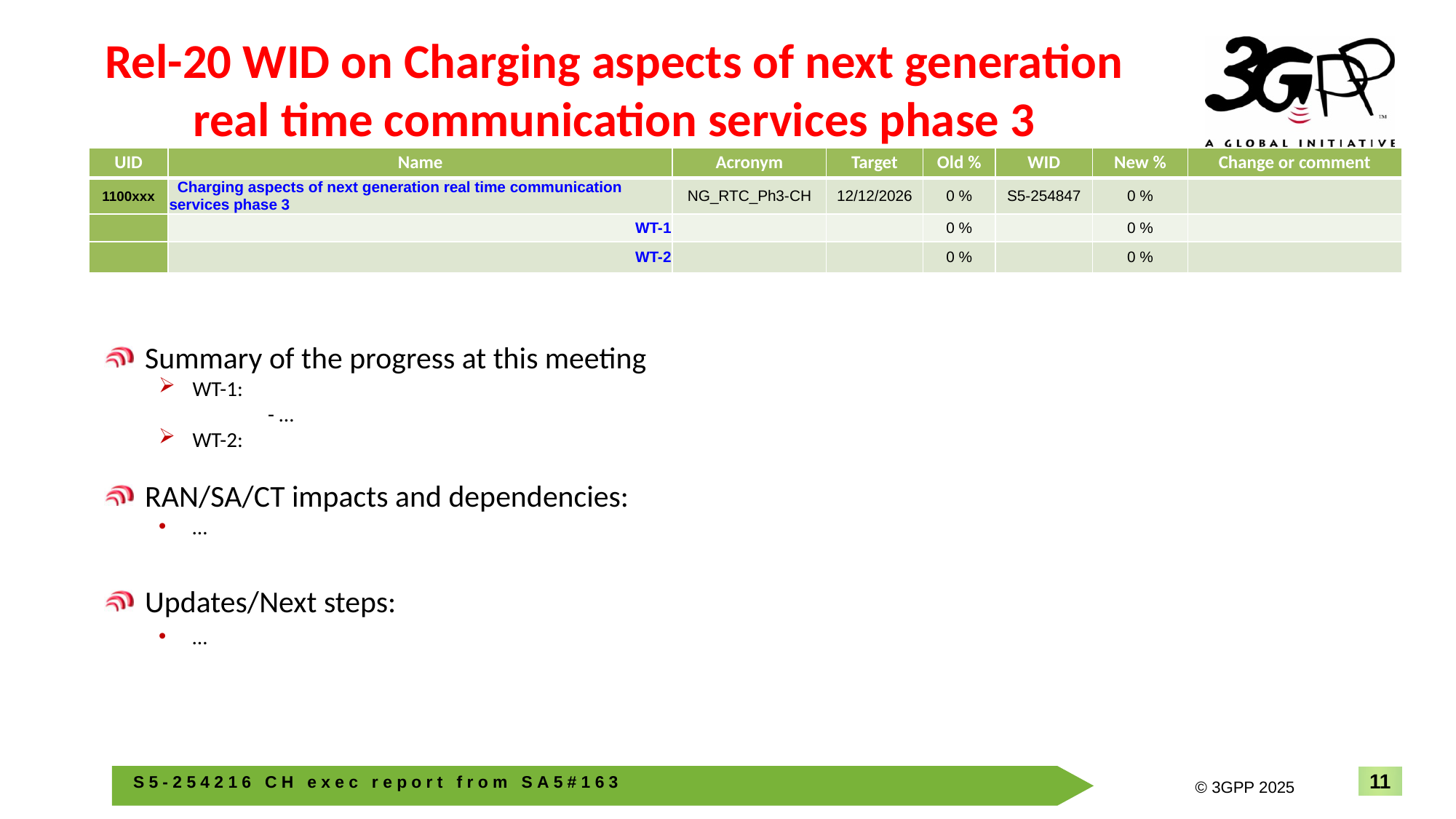

# Rel-20 WID on Charging aspects of next generation real time communication services phase 3
| UID | Name | Acronym | Target | Old % | WID | New % | Change or comment |
| --- | --- | --- | --- | --- | --- | --- | --- |
| 1100xxx | Charging aspects of next generation real time communication services phase 3 | NG\_RTC\_Ph3-CH | 12/12/2026 | 0 % | S5-254847 | 0 % |  |
|  | WT-1 |  |  | 0 % |  | 0 % |  |
|  | WT-2 |  |  | 0 % |  | 0 % |  |
Summary of the progress at this meeting
WT-1:
	- …
WT-2:

RAN/SA/CT impacts and dependencies:
…

Updates/Next steps:
…